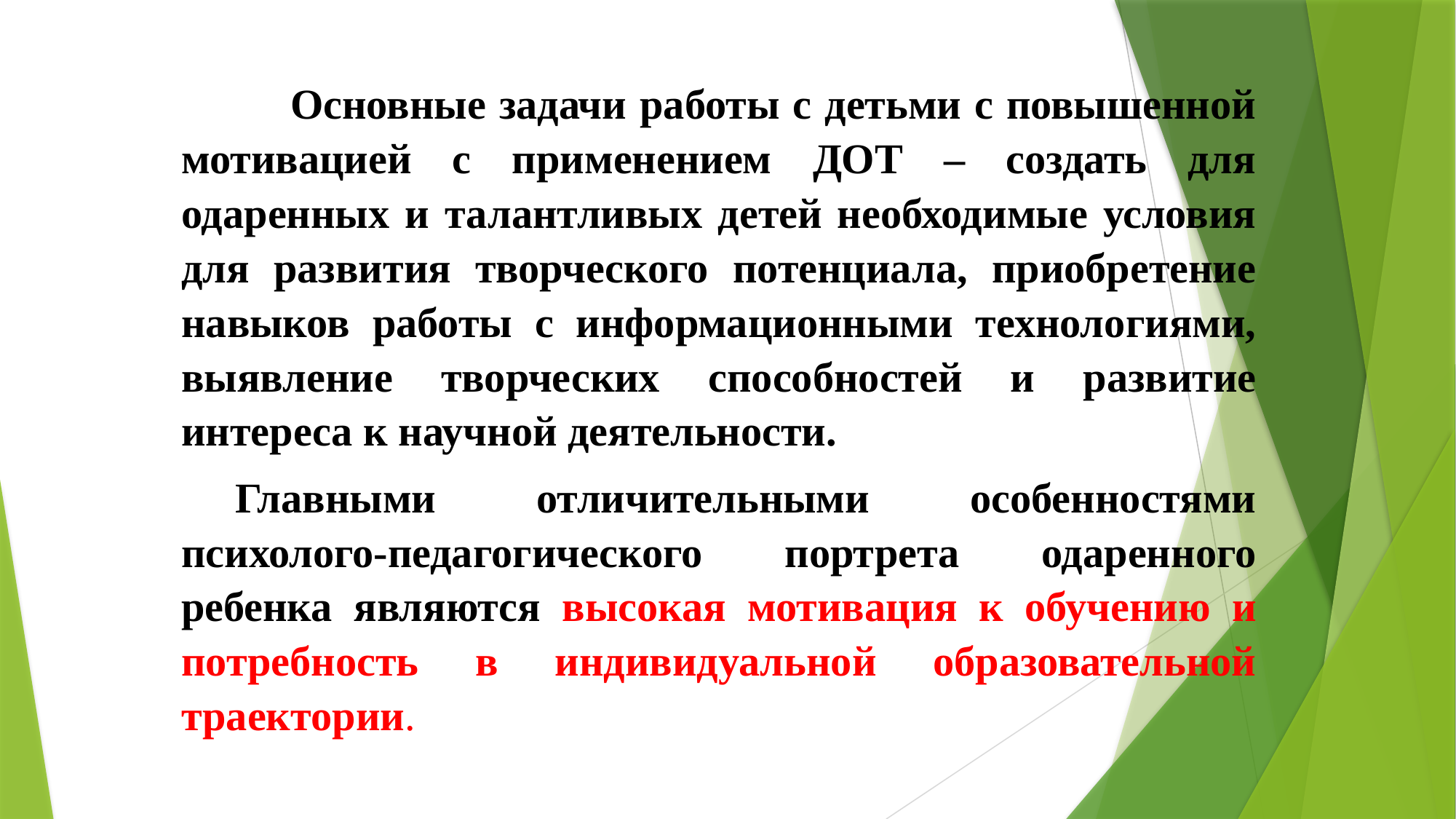

Основные задачи работы с детьми с повышенной мотивацией с применением ДОТ – создать для одаренных и талантливых детей необходимые условия для развития творческого потенциала, приобретение навыков работы с информационными технологиями, выявление творческих способностей и развитие интереса к научной деятельности.
Главными отличительными особенностями психолого-педагогического портрета одаренного ребенка являются высокая мотивация к обучению и потребность в индивидуальной образовательной траектории.